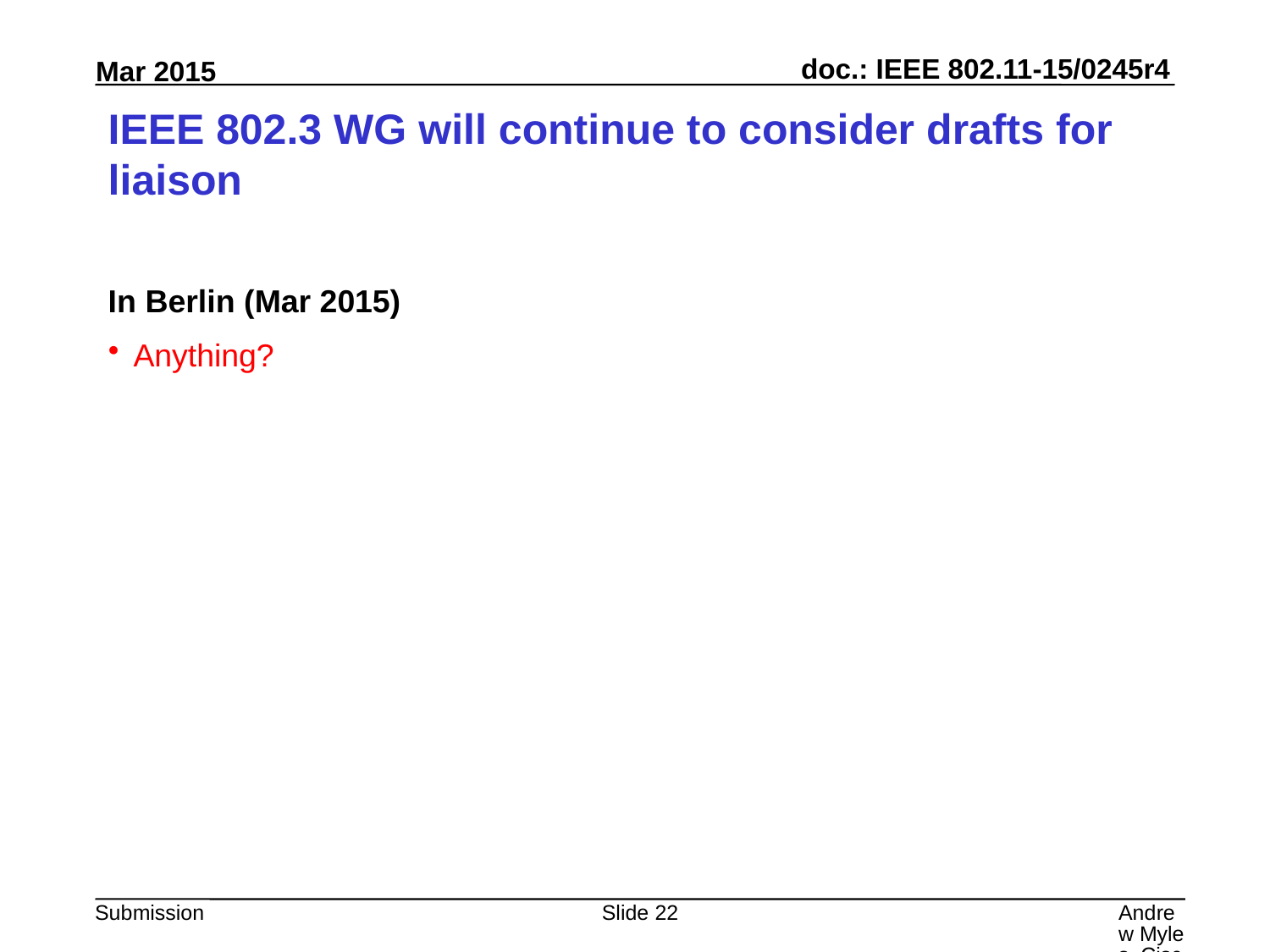

# IEEE 802.3 WG will continue to consider drafts for liaison
In Berlin (Mar 2015)
Anything?

Slide 22
Andrew Myles, Cisco